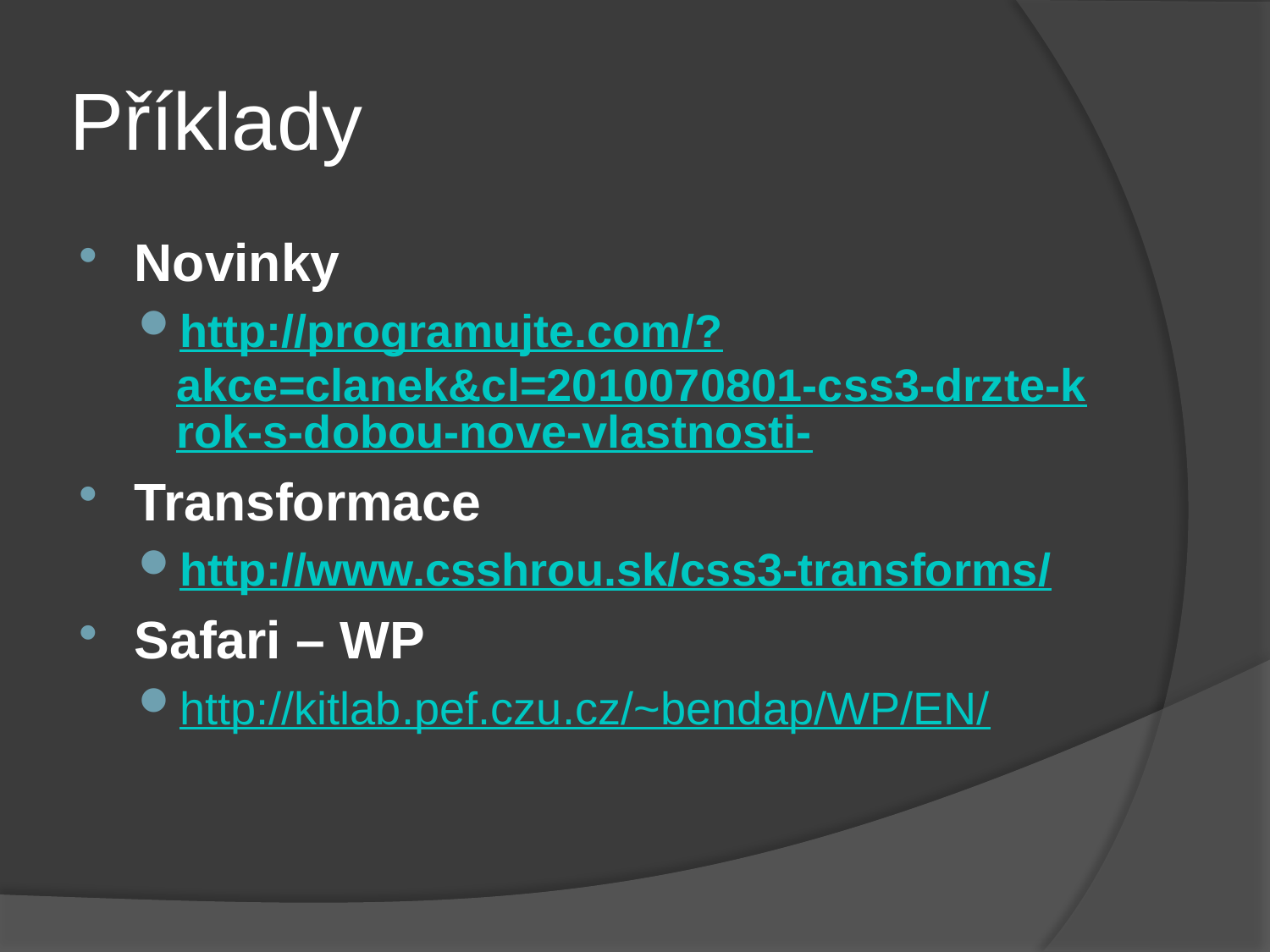

# Příklady
Novinky
http://programujte.com/?akce=clanek&cl=2010070801-css3-drzte-krok-s-dobou-nove-vlastnosti-
Transformace
http://www.csshrou.sk/css3-transforms/
Safari – WP
http://kitlab.pef.czu.cz/~bendap/WP/EN/